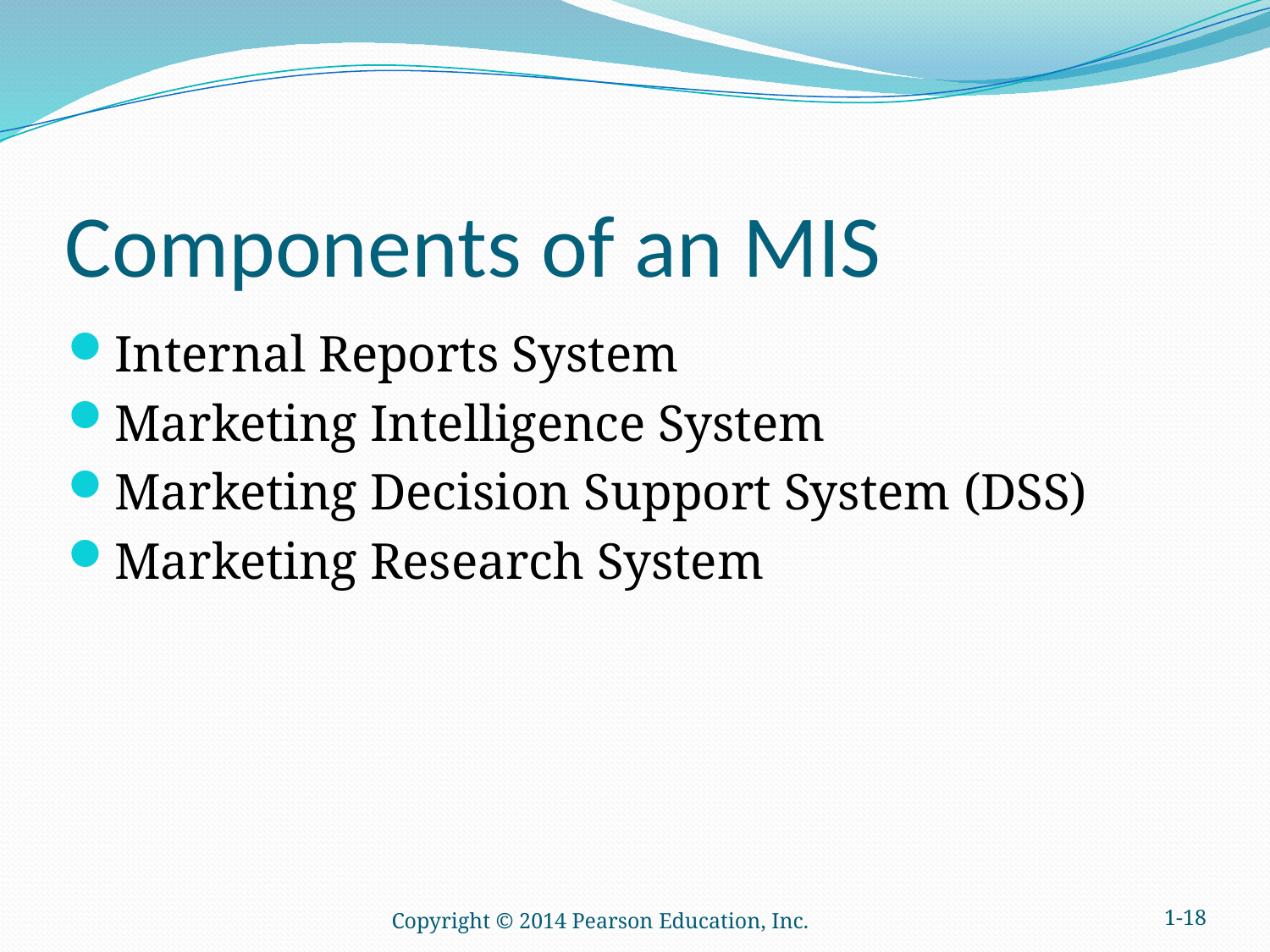

# Components of an MIS
Internal Reports System
Marketing Intelligence System
Marketing Decision Support System (DSS)
Marketing Research System
Copyright © 2014 Pearson Education, Inc.
1-18